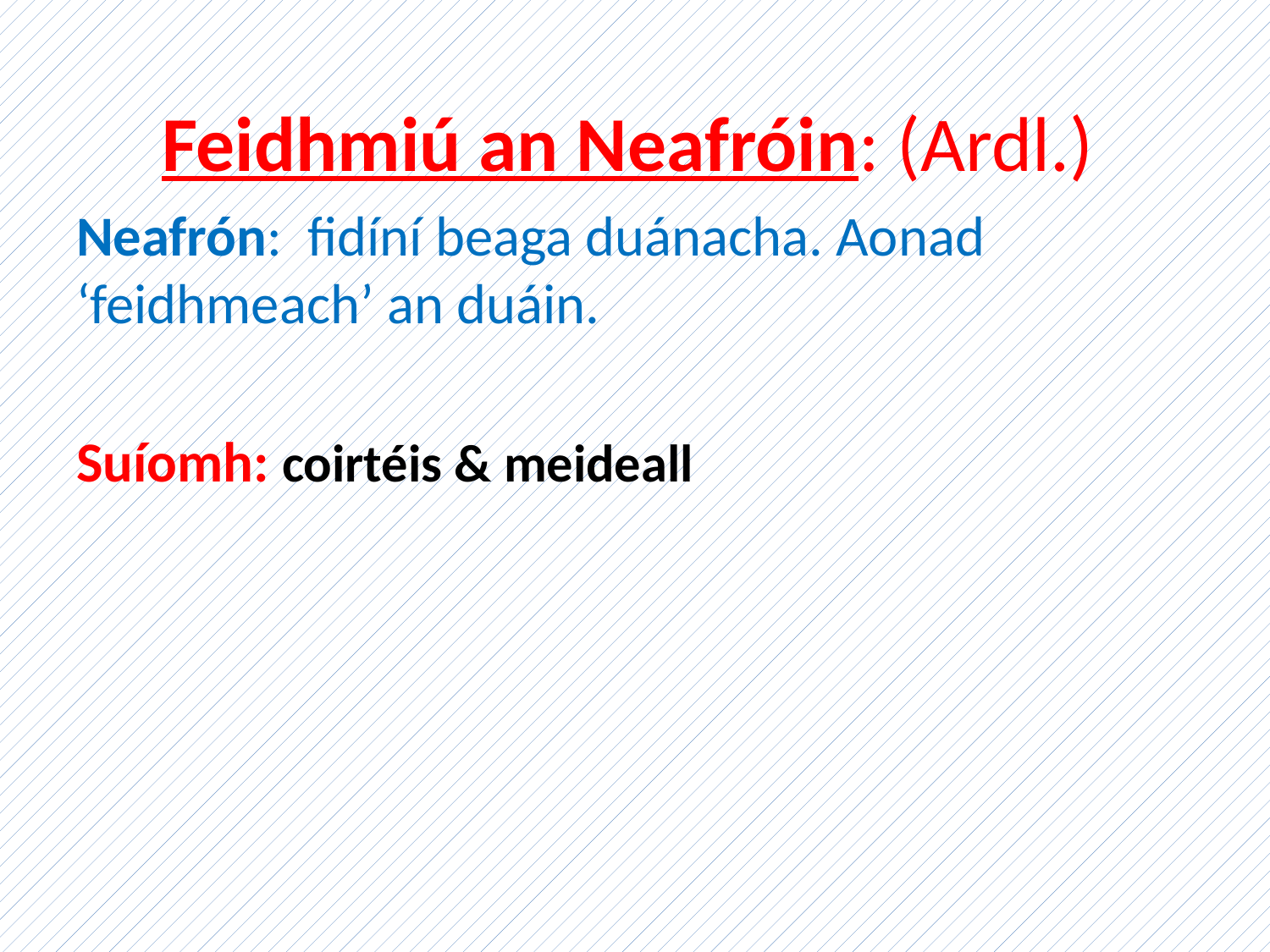

# Feidhmiú an Neafróin: (Ardl.)
Neafrón:  fidíní beaga duánacha. Aonad ‘feidhmeach’ an duáin.

Suíomh: coirtéis & meideall